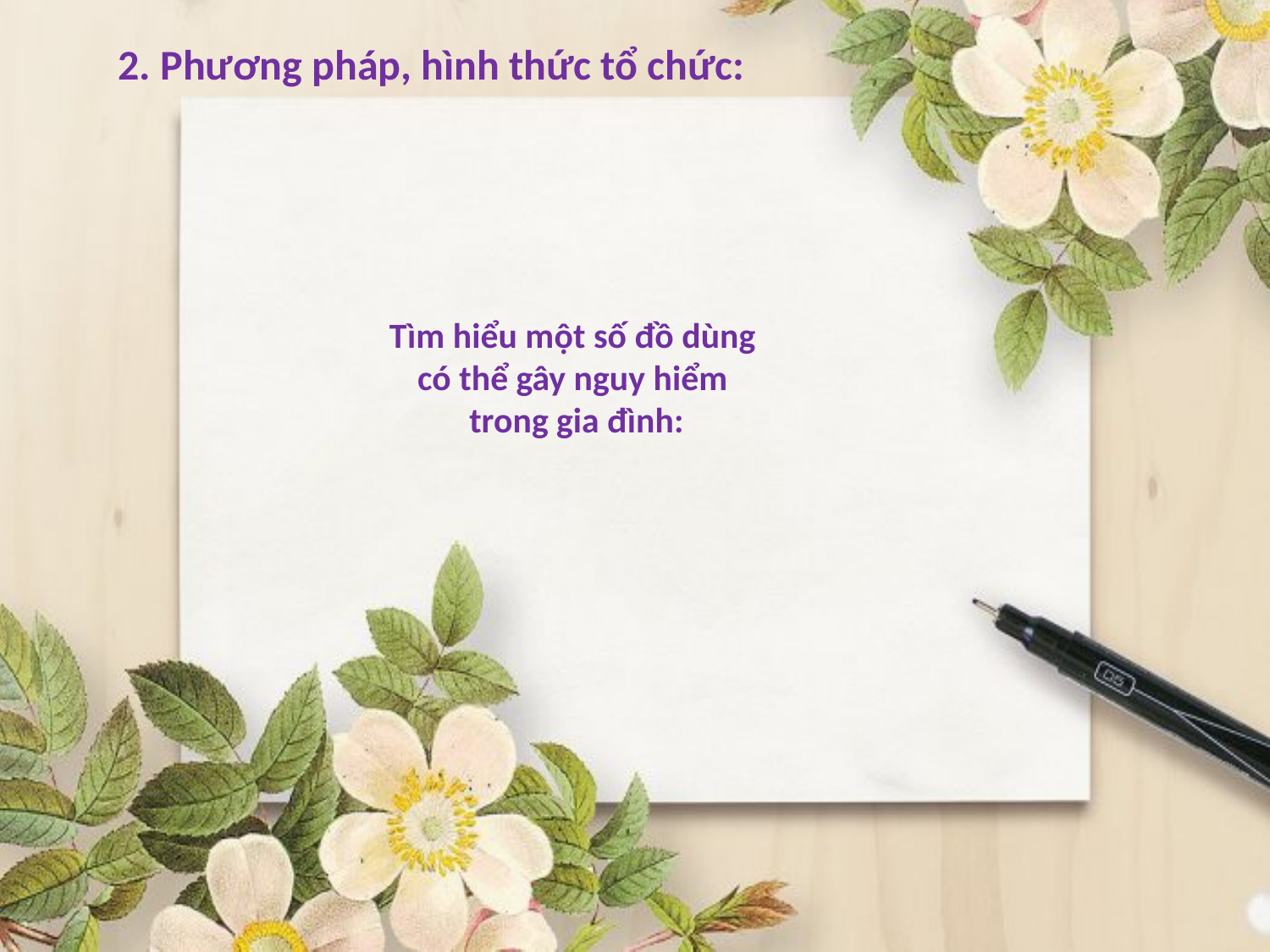

2. Phương pháp, hình thức tổ chức:
Tìm hiểu một số đồ dùng
có thể gây nguy hiểm
trong gia đình: